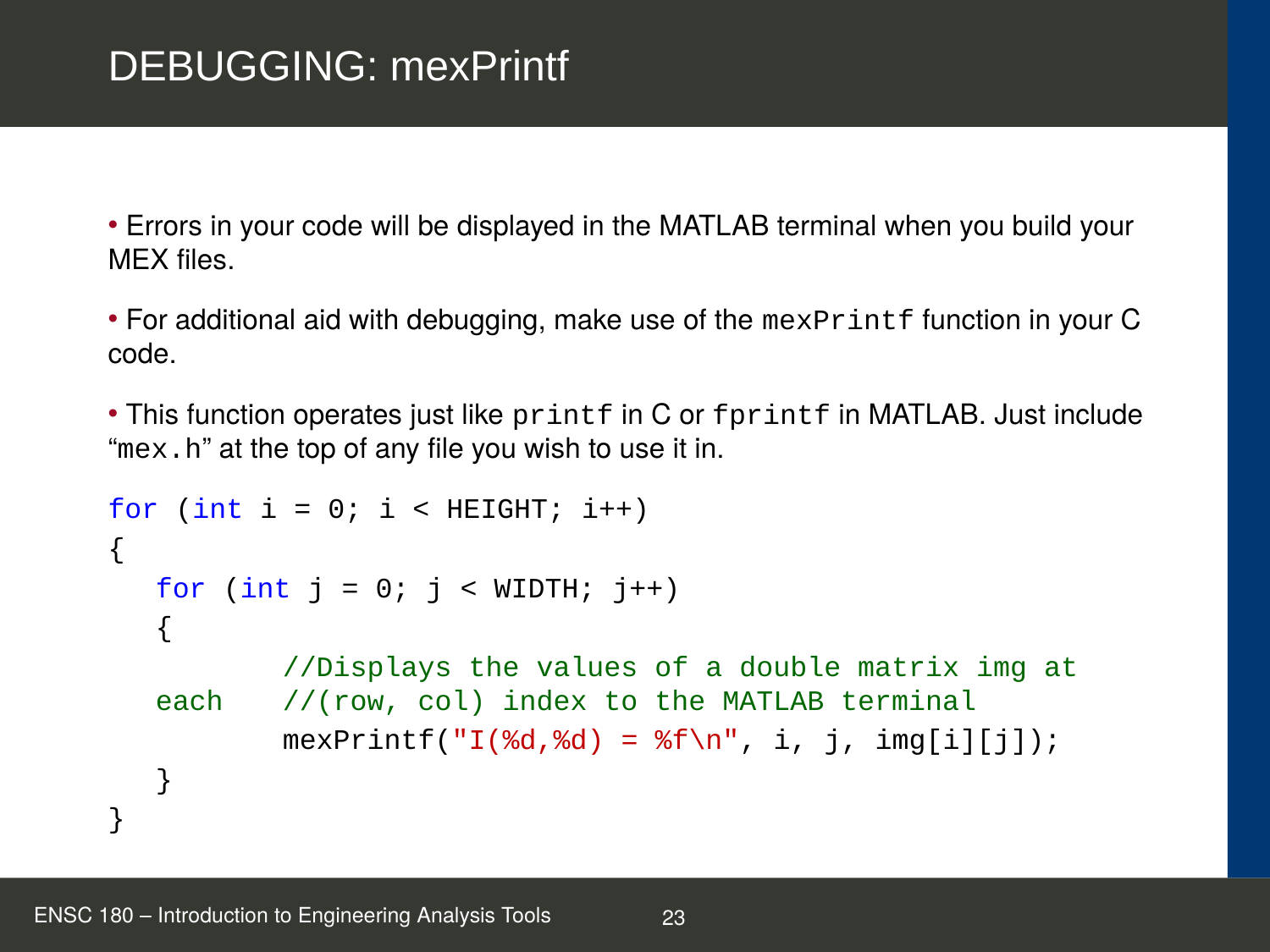

# DEBUGGING: mexPrintf
 Errors in your code will be displayed in the MATLAB terminal when you build your MEX files.
 For additional aid with debugging, make use of the mexPrintf function in your C code.
 This function operates just like printf in C or fprintf in MATLAB. Just include “mex.h” at the top of any file you wish to use it in.
for (int i = 0; i < HEIGHT; i++)
{
	for (int j = 0; j < WIDTH; j++)
	{
		//Displays the values of a double matrix img at each 	//(row, col) index to the MATLAB terminal
		mexPrintf("I(%d,%d) = %f\n", i, j, img[i][j]);
	}
}

ENSC 180 – Introduction to Engineering Analysis Tools